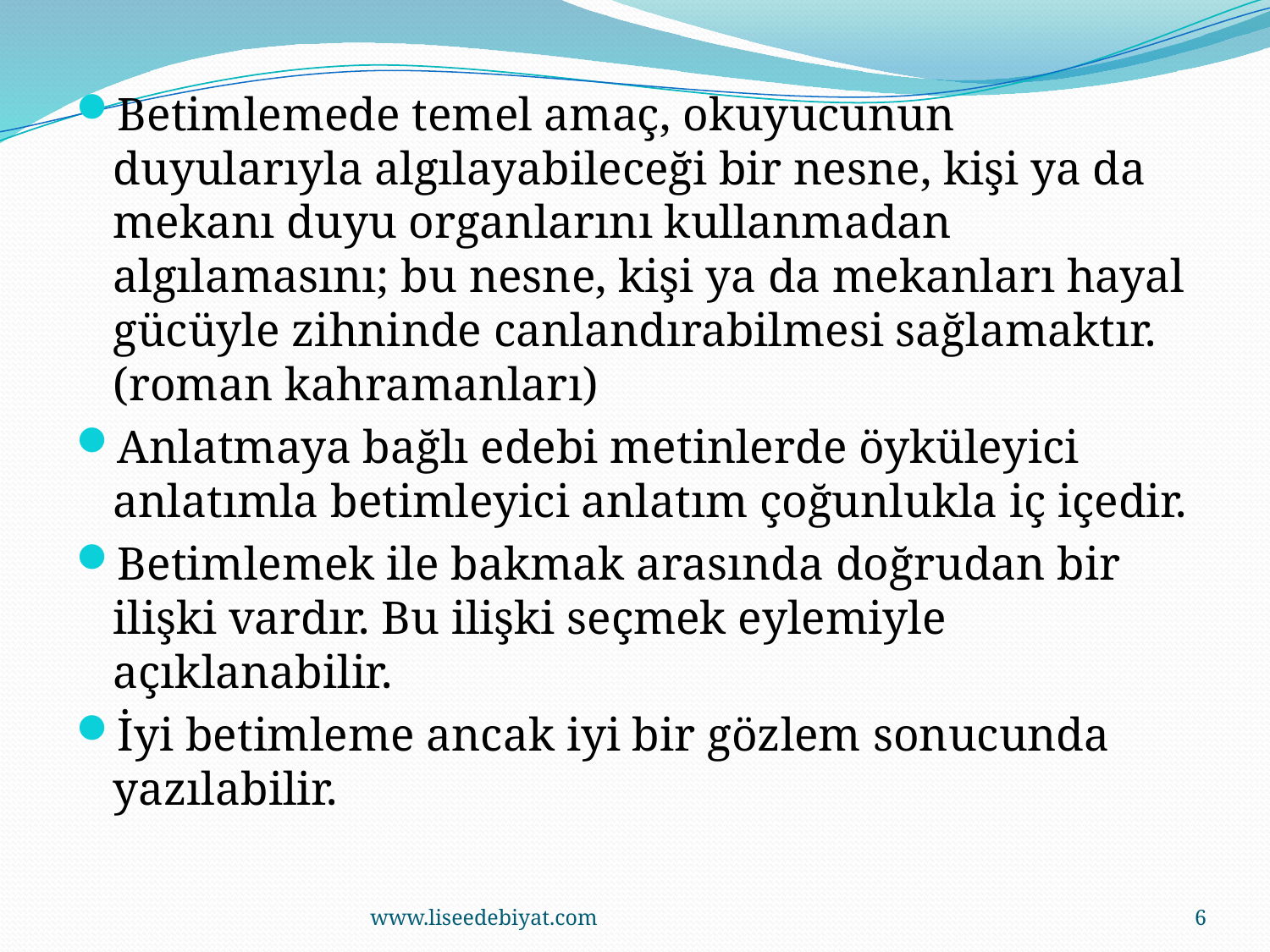

Betimlemede temel amaç, okuyucunun duyularıyla algılayabileceği bir nesne, kişi ya da mekanı duyu organlarını kullanmadan algılamasını; bu nesne, kişi ya da mekanları hayal gücüyle zihninde canlandırabilmesi sağlamaktır.(roman kahramanları)
Anlatmaya bağlı edebi metinlerde öyküleyici anlatımla betimleyici anlatım çoğunlukla iç içedir.
Betimlemek ile bakmak arasında doğrudan bir ilişki vardır. Bu ilişki seçmek eylemiyle açıklanabilir.
İyi betimleme ancak iyi bir gözlem sonucunda yazılabilir.

www.liseedebiyat.com
6